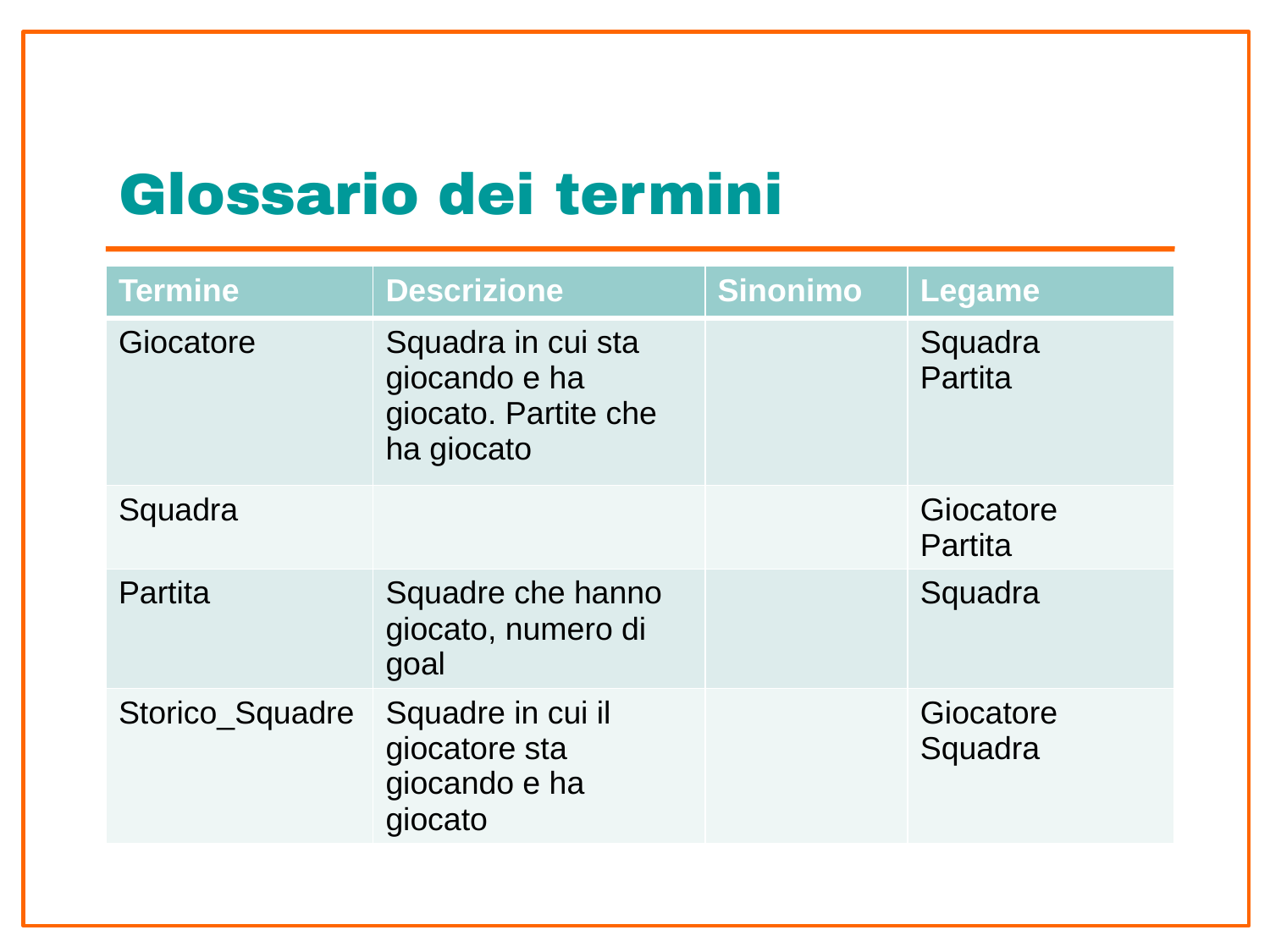

# Glossario dei termini
| Termine | Descrizione | Sinonimo | Legame |
| --- | --- | --- | --- |
| Giocatore | Squadra in cui sta giocando e ha giocato. Partite che ha giocato |  | Squadra Partita |
| Squadra |  |  | Giocatore Partita |
| Partita | Squadre che hanno giocato, numero di goal |  | Squadra |
| Storico\_Squadre | Squadre in cui il giocatore sta giocando e ha giocato |  | Giocatore Squadra |